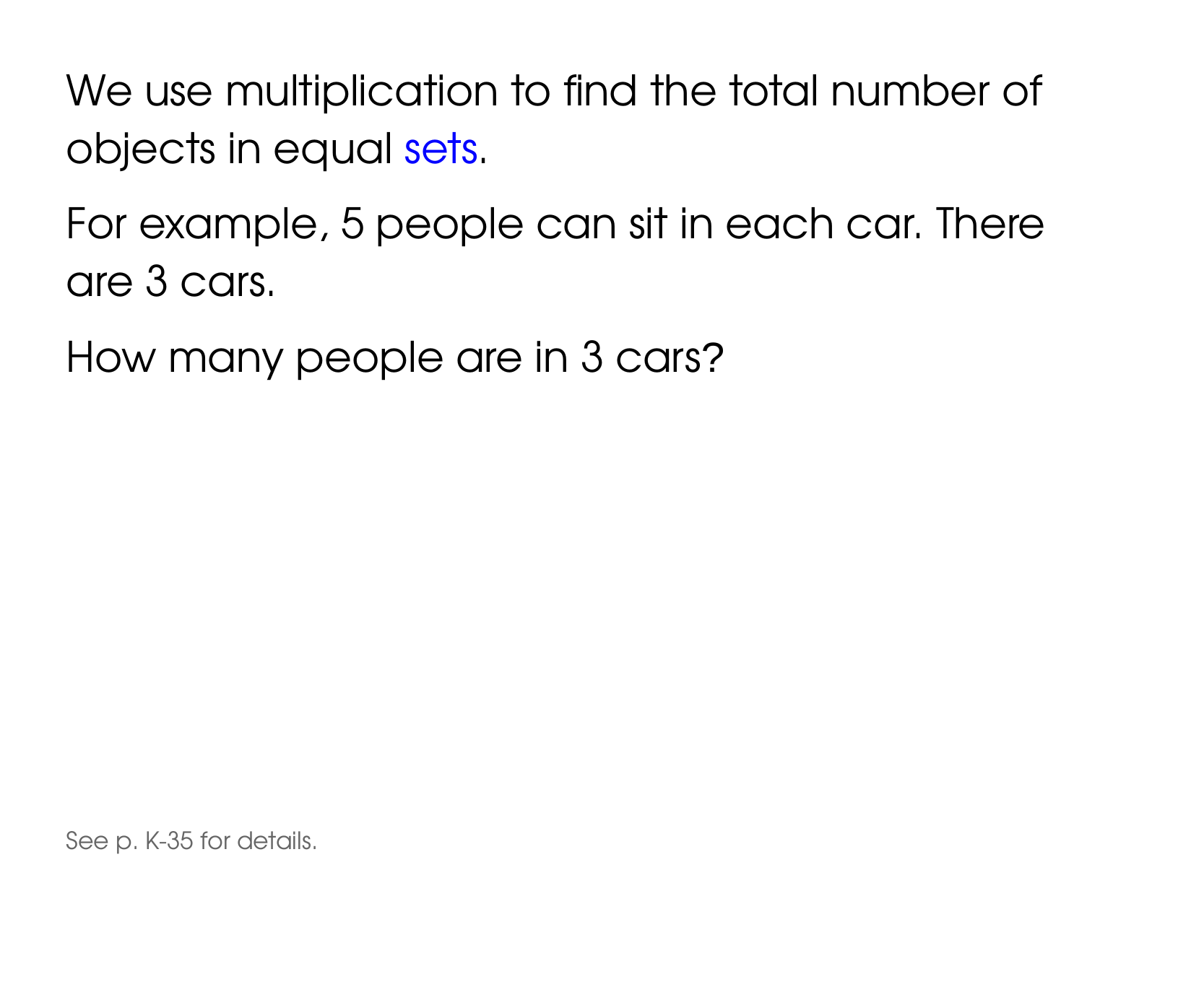

We use multiplication to find the total number of objects in equal sets.
For example, 5 people can sit in each car. There are 3 cars.
How many people are in 3 cars?
See p. K-35 for details.